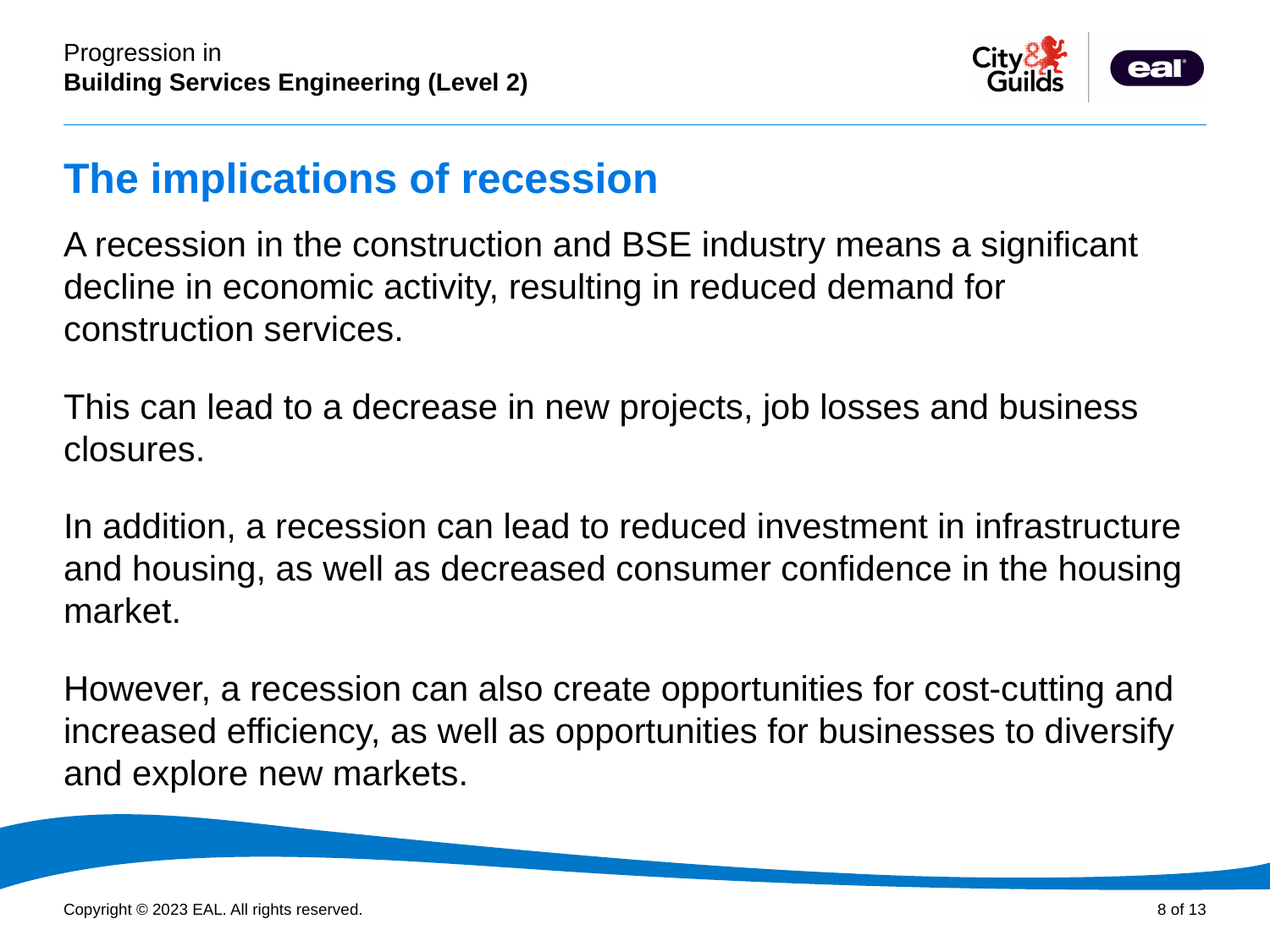

# The implications of recession
A recession in the construction and BSE industry means a significant decline in economic activity, resulting in reduced demand for construction services.
This can lead to a decrease in new projects, job losses and business closures.
In addition, a recession can lead to reduced investment in infrastructure and housing, as well as decreased consumer confidence in the housing market.
However, a recession can also create opportunities for cost-cutting and increased efficiency, as well as opportunities for businesses to diversify and explore new markets.